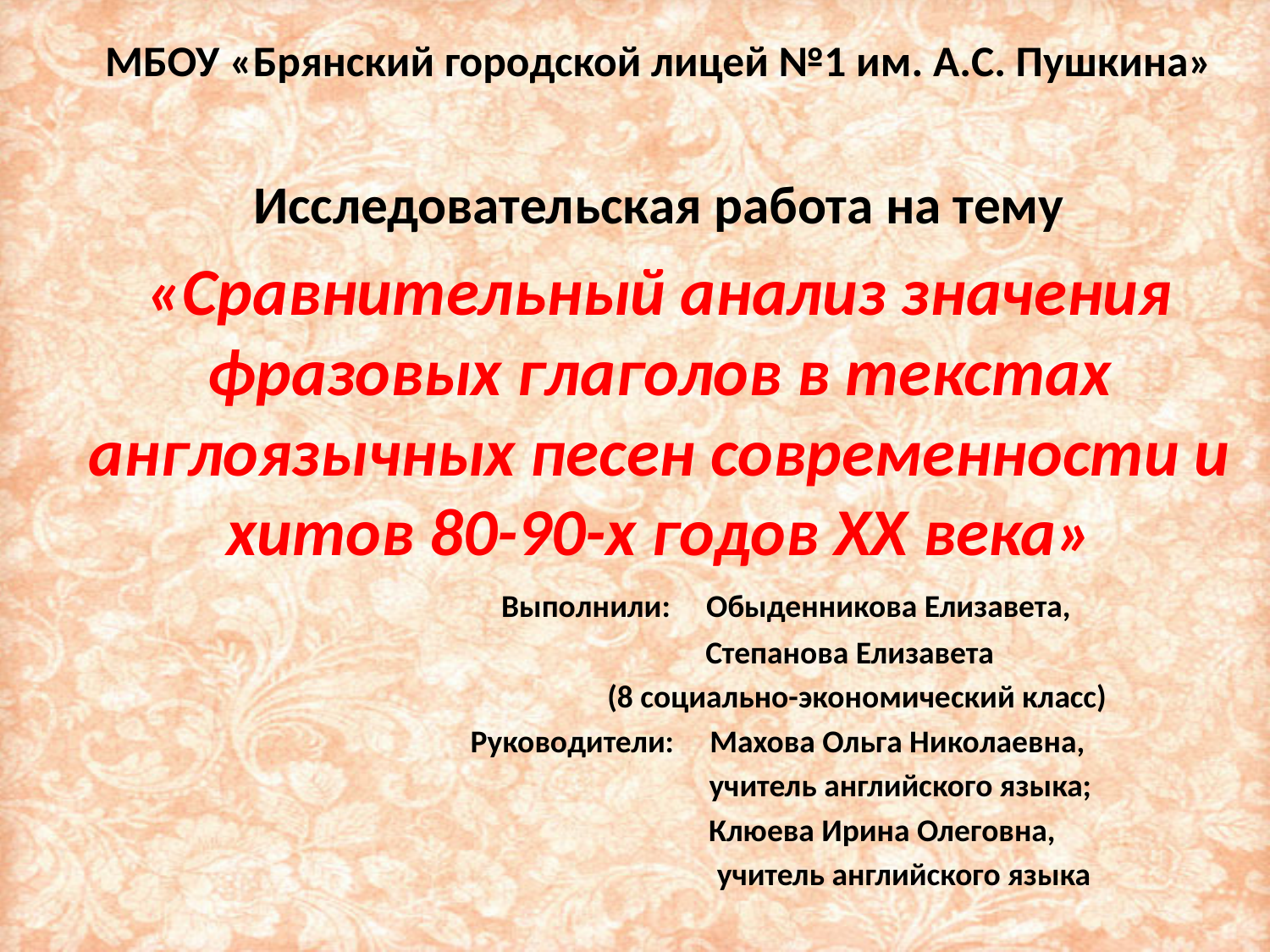

МБОУ «Брянский городской лицей №1 им. А.С. Пушкина»

Исследовательская работа на тему
«Сравнительный анализ значения фразовых глаголов в текстах англоязычных песен современности и хитов 80-90-х годов XX века»
                         Выполнили:     Обыденникова Елизавета,
                                                     Степанова Елизавета
                                                       (8 социально-экономический класс)
                                 Руководители:     Махова Ольга Николаевна,
                                                                   учитель английского языка;
                                                               Клюева Ирина Олеговна,
                                                                     учитель английского языка